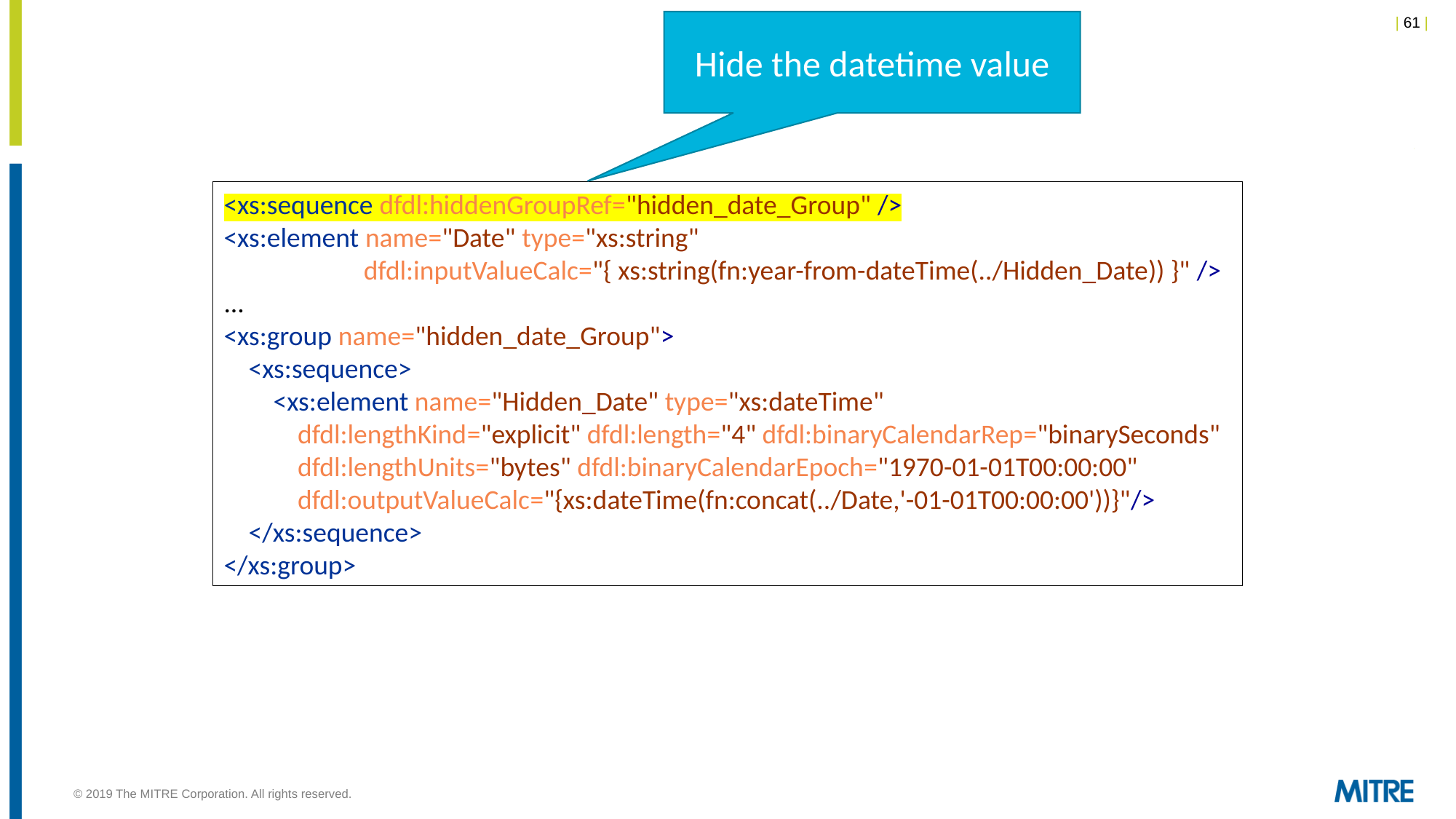

Hide the datetime value
<xs:sequence dfdl:hiddenGroupRef="hidden_date_Group" />
<xs:element name="Date" type="xs:string"
    	     dfdl:inputValueCalc="{ xs:string(fn:year-from-dateTime(../Hidden_Date)) }" />
...
<xs:group name="hidden_date_Group">
    <xs:sequence>
        <xs:element name="Hidden_Date" type="xs:dateTime"
            dfdl:lengthKind="explicit" dfdl:length="4" dfdl:binaryCalendarRep="binarySeconds"
            dfdl:lengthUnits="bytes" dfdl:binaryCalendarEpoch="1970-01-01T00:00:00"
            dfdl:outputValueCalc="{xs:dateTime(fn:concat(../Date,'-01-01T00:00:00'))}"/>
    </xs:sequence>
</xs:group>
© 2019 The MITRE Corporation. All rights reserved.